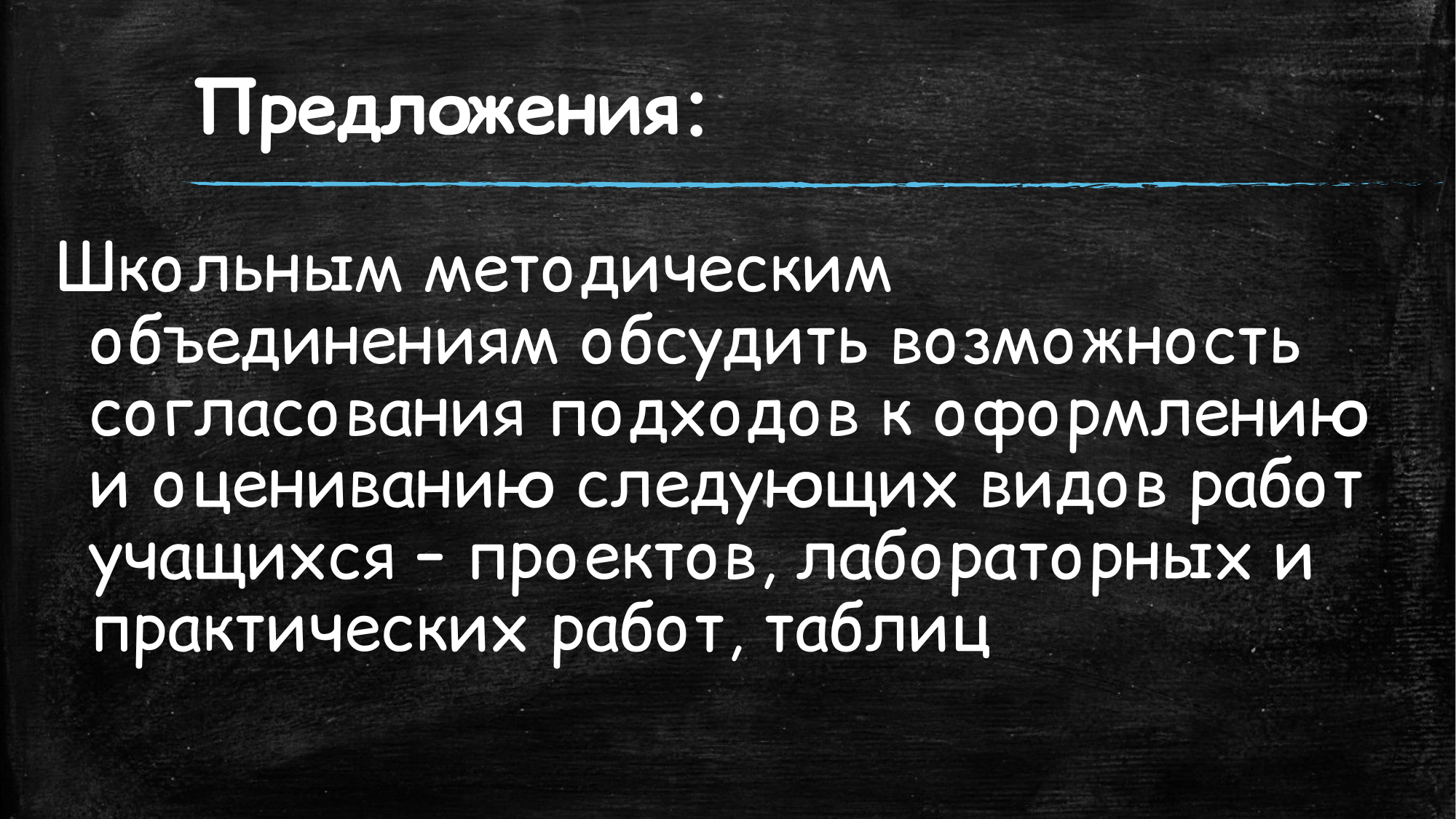

# Предложения:
Школьным методическим объединениям обсудить возможность согласования подходов к оформлению и оцениванию следующих видов работ учащихся – проектов, лабораторных и практических работ, таблиц